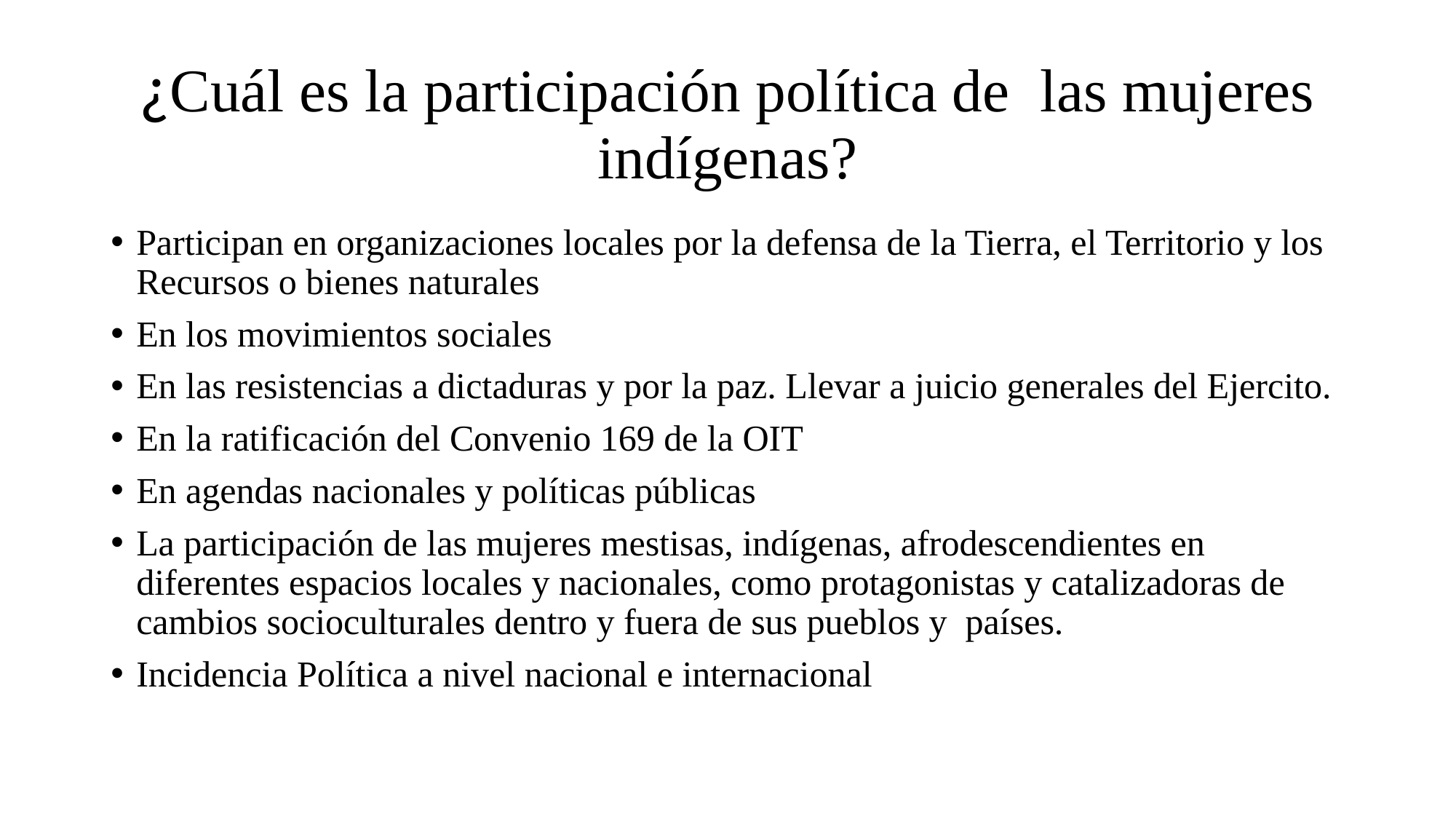

# ¿Cuál es la participación política de  las mujeres indígenas?
Participan en organizaciones locales por la defensa de la Tierra, el Territorio y los Recursos o bienes naturales
En los movimientos sociales
En las resistencias a dictaduras y por la paz. Llevar a juicio generales del Ejercito.
En la ratificación del Convenio 169 de la OIT
En agendas nacionales y políticas públicas
La participación de las mujeres mestisas, indígenas, afrodescendientes en diferentes espacios locales y nacionales, como protagonistas y catalizadoras de cambios socioculturales dentro y fuera de sus pueblos y  países.
Incidencia Política a nivel nacional e internacional